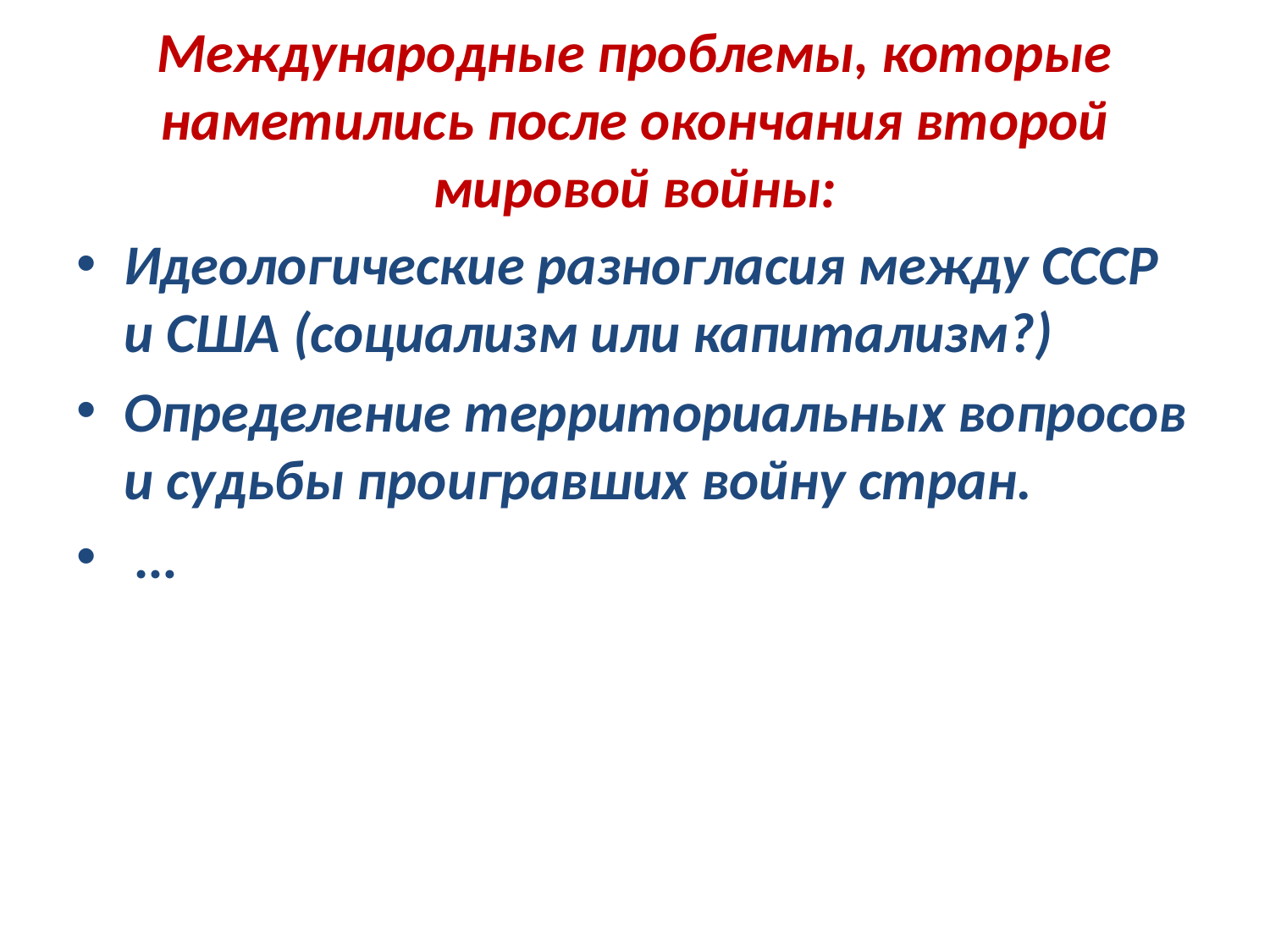

# Международные проблемы, которые наметились после окончания второй мировой войны:
Идеологические разногласия между СССР и США (социализм или капитализм?)
Определение территориальных вопросов и судьбы проигравших войну стран.
 …